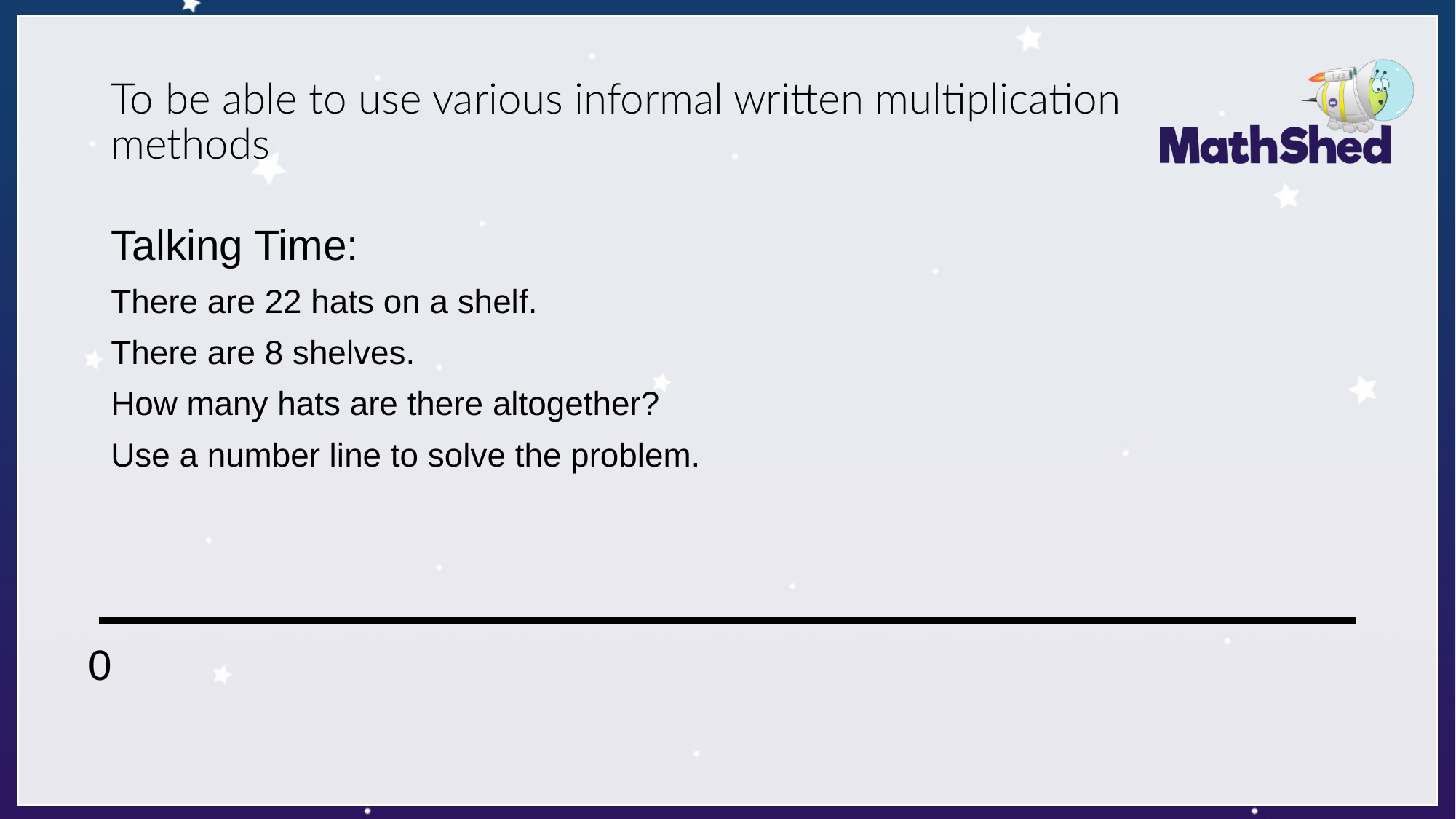

# To be able to use various informal written multiplication methods
Talking Time:
There are 22 hats on a shelf.
There are 8 shelves.
How many hats are there altogether?
Use a number line to solve the problem.

0